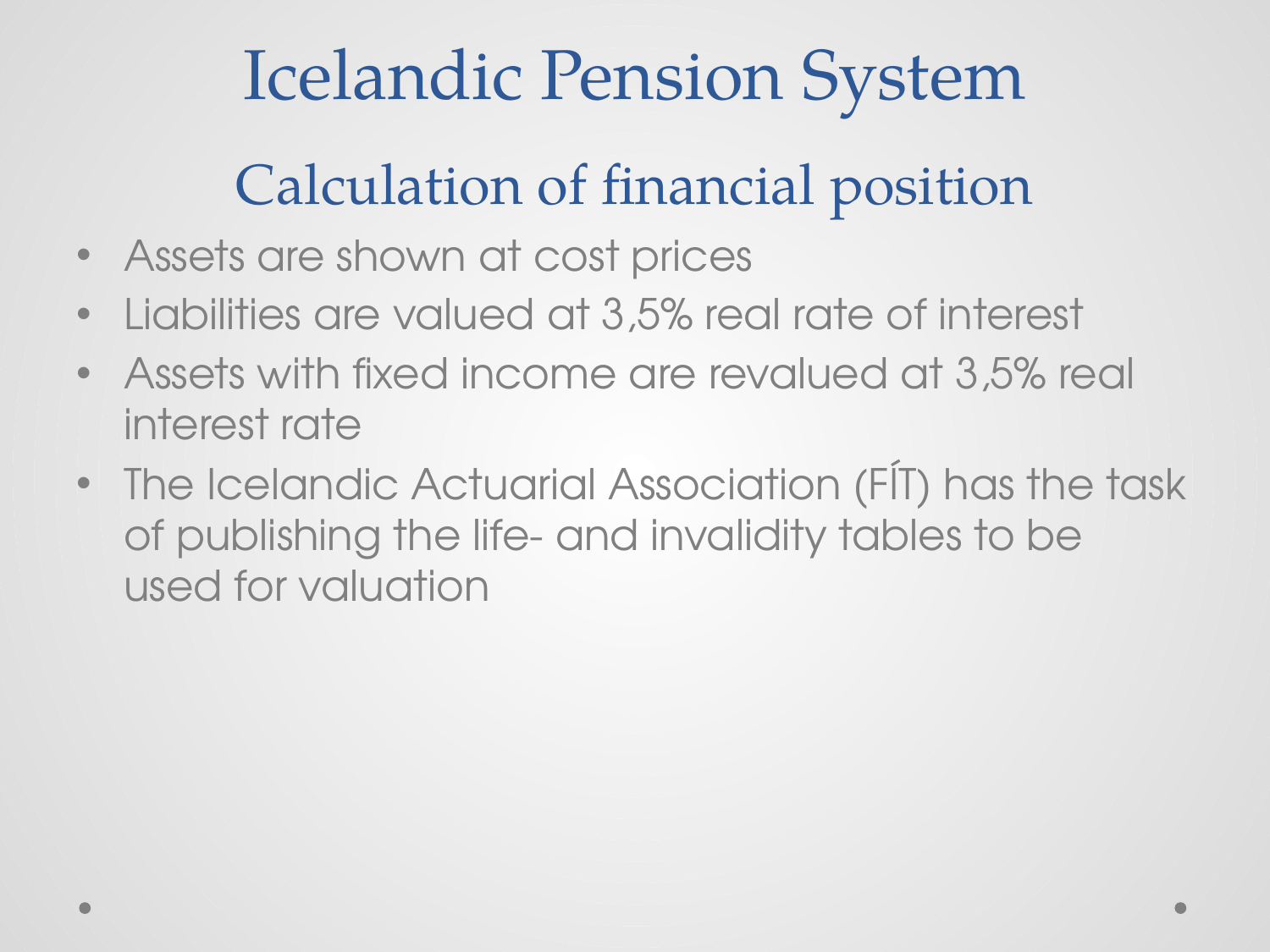

# Icelandic Pension System Calculation of financial position
Assets are shown at cost prices
Liabilities are valued at 3,5% real rate of interest
Assets with fixed income are revalued at 3,5% real interest rate
The Icelandic Actuarial Association (FÍT) has the task of publishing the life- and invalidity tables to be used for valuation